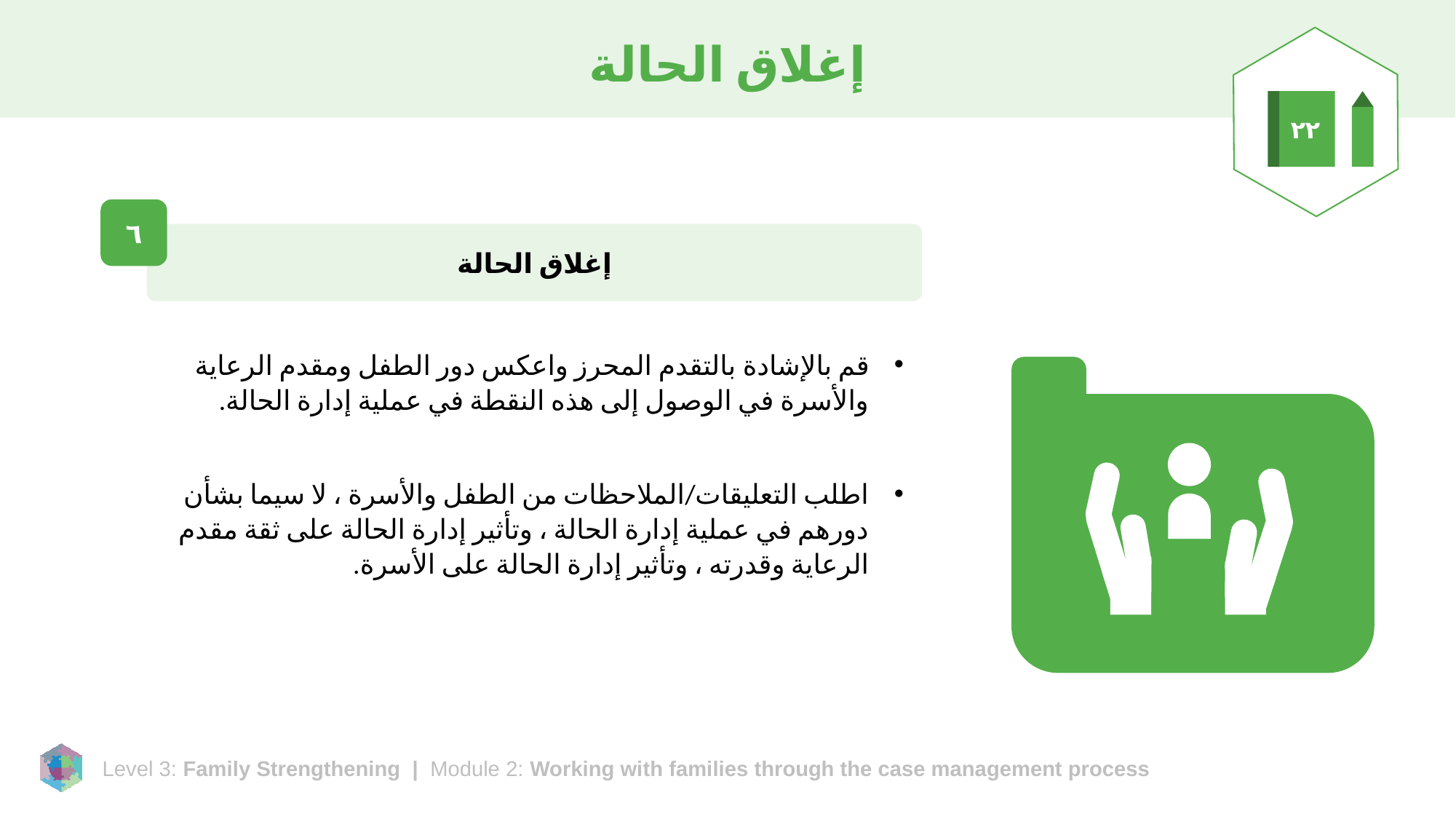

# إغلاق الحالة

٢٢

٦
إغلاق الحالة
قم بالإشادة بالتقدم المحرز واعكس دور الطفل ومقدم الرعاية والأسرة في الوصول إلى هذه النقطة في عملية إدارة الحالة.

اطلب التعليقات/الملاحظات من الطفل والأسرة ، لا سيما بشأن دورهم في عملية إدارة الحالة ، وتأثير إدارة الحالة على ثقة مقدم الرعاية وقدرته ، وتأثير إدارة الحالة على الأسرة.